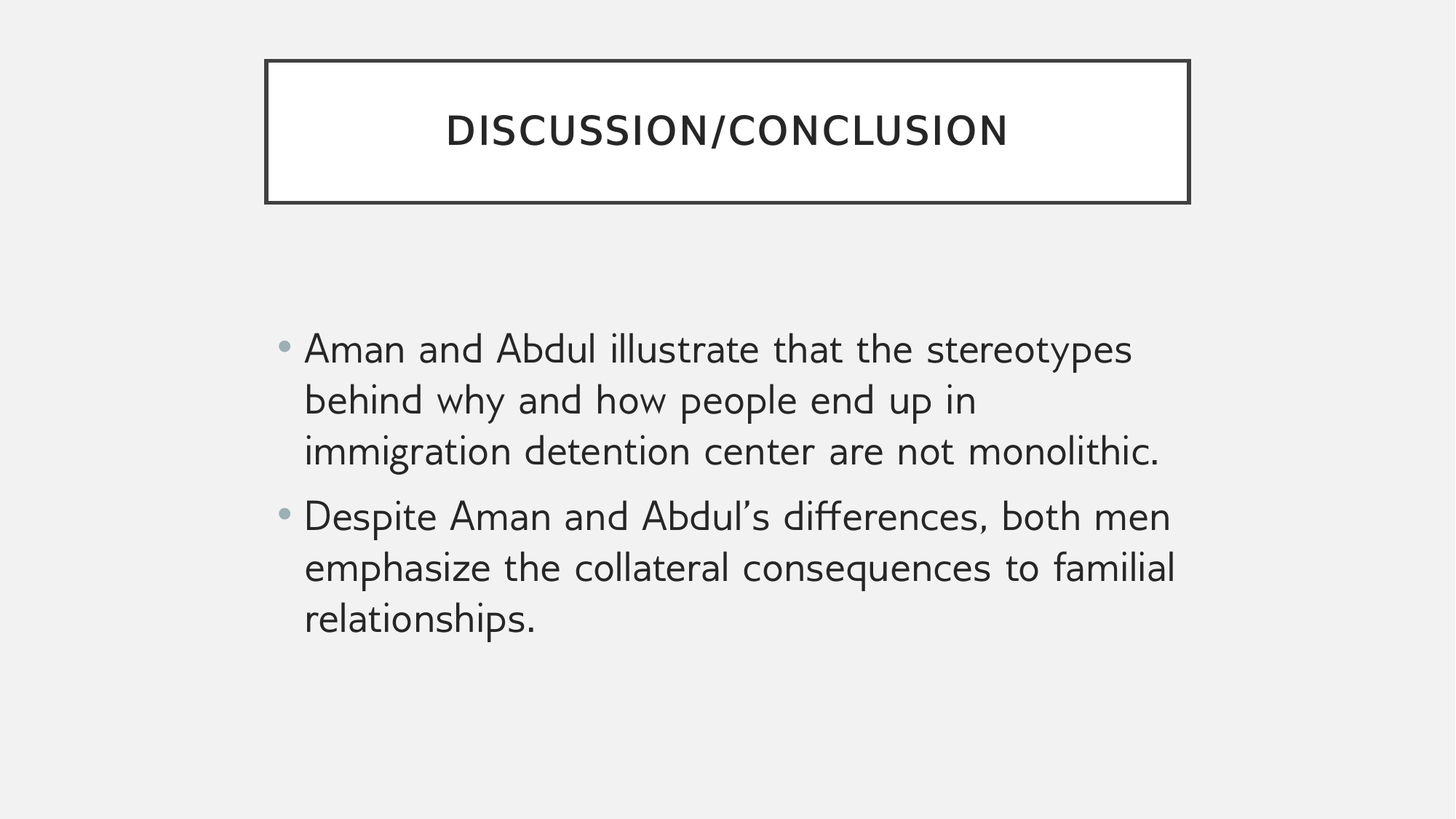

# Discussion/Conclusion
Aman and Abdul illustrate that the stereotypes behind why and how people end up in immigration detention center are not monolithic.
Despite Aman and Abdul’s differences, both men emphasize the collateral consequences to familial relationships.